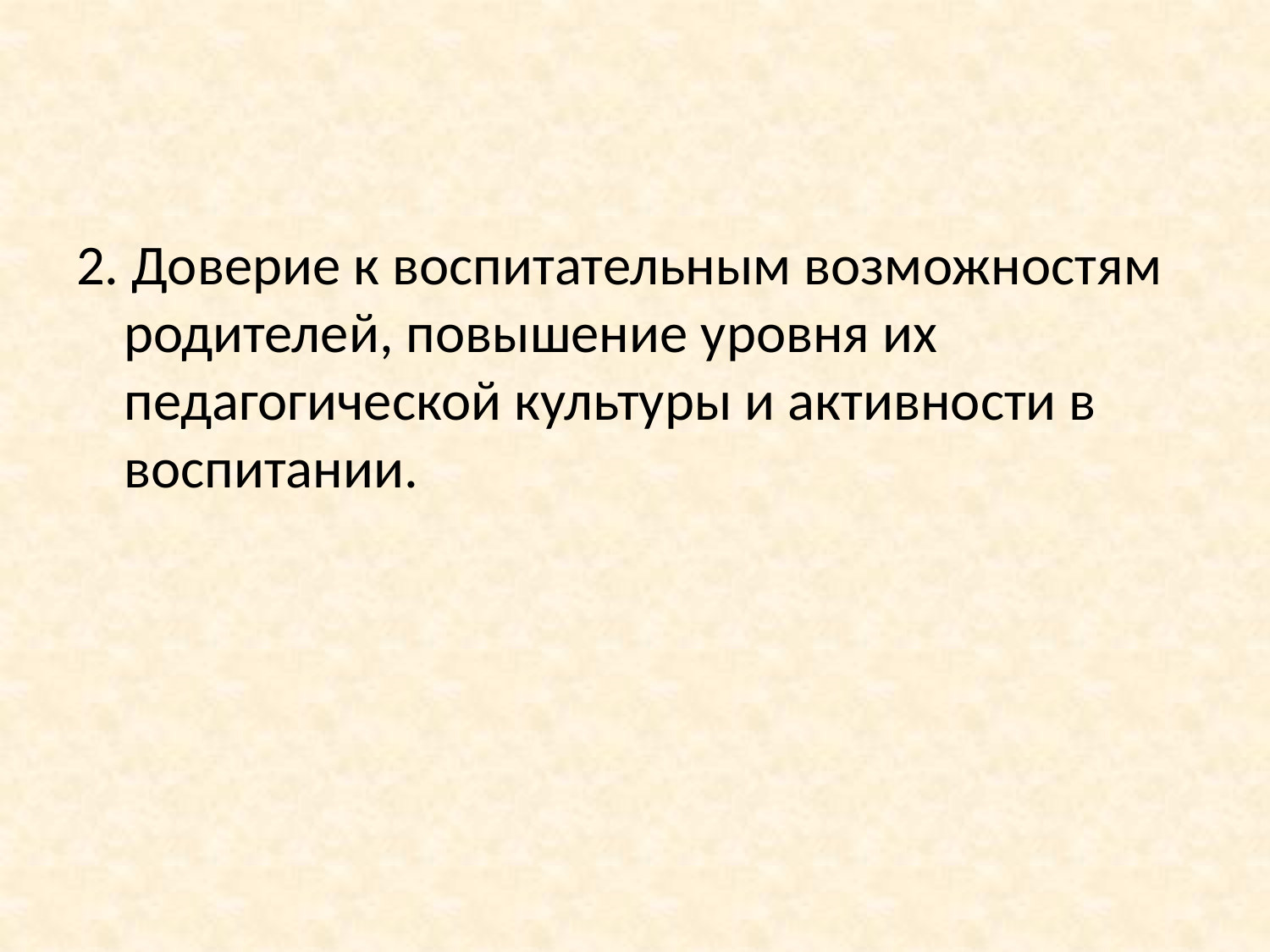

2. Доверие к воспитательным возможностям родителей, повышение уровня их педагогической культуры и активности в воспитании.